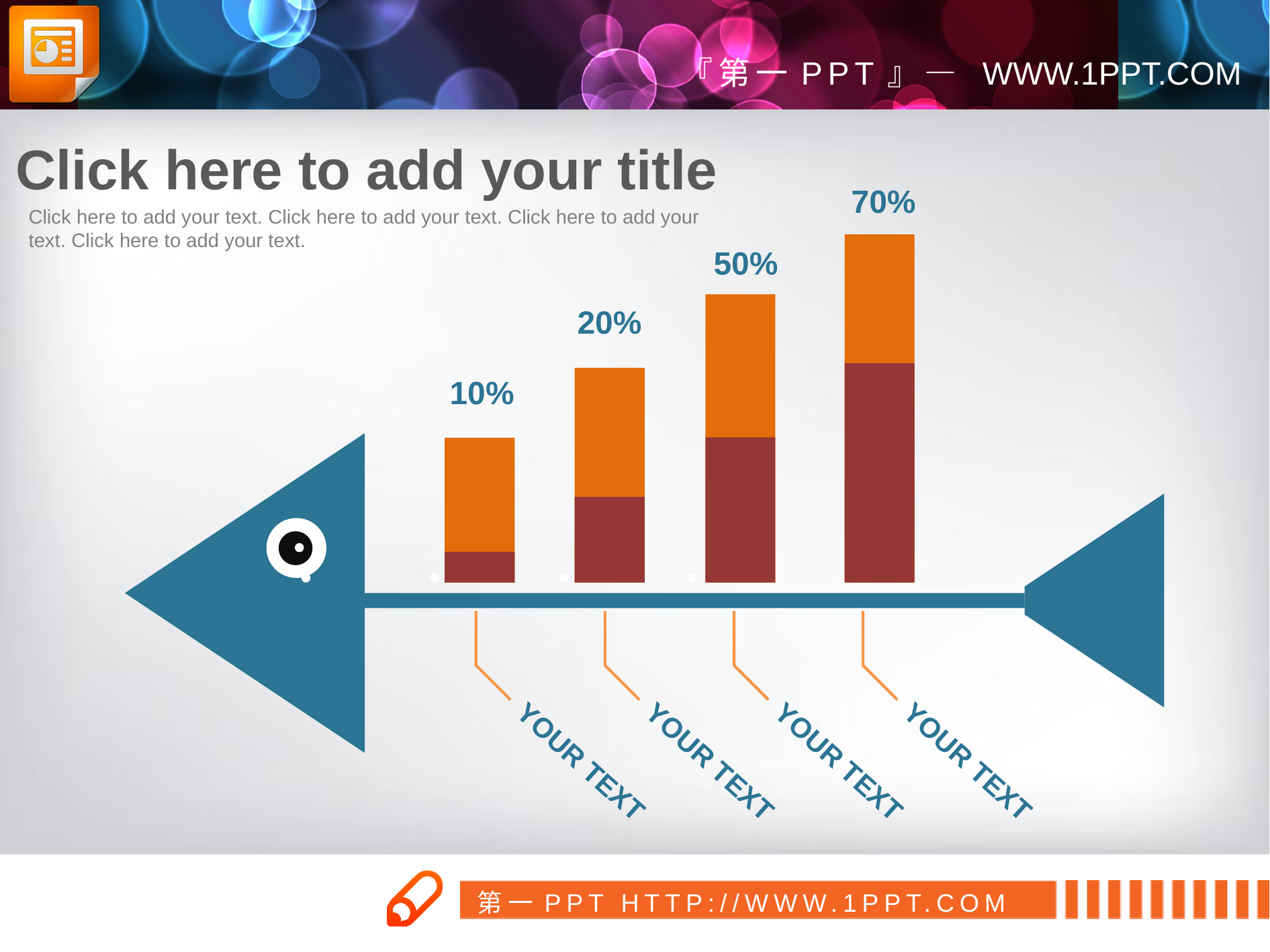

Click here to add your title
70%
Click here to add your text. Click here to add your text. Click here to add your text. Click here to add your text.

50%

20%

10%

YOUR TEXT
YOUR TEXT
YOUR TEXT
YOUR TEXT